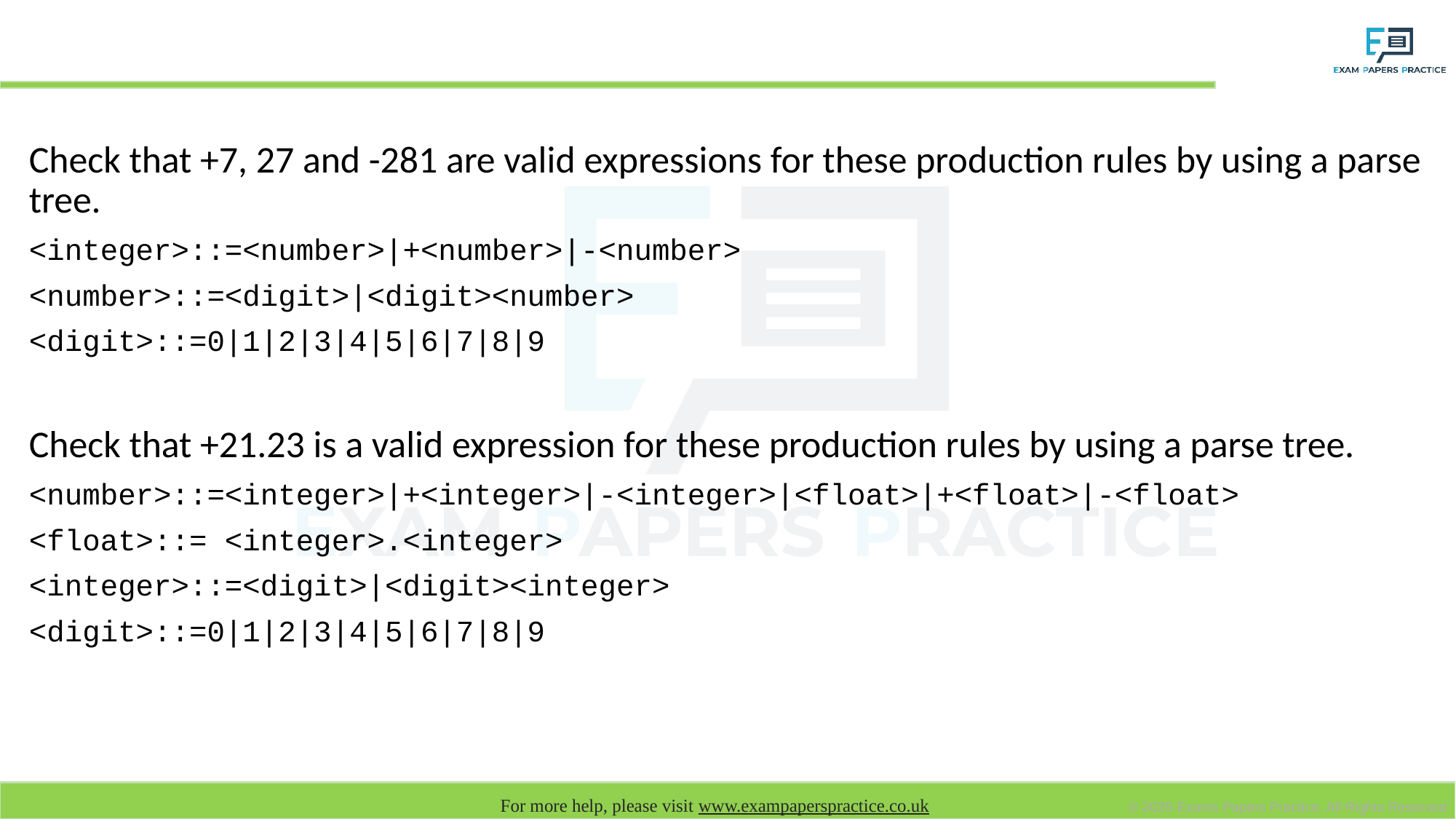

# Exercise – Parse Trees
Check that +7, 27 and -281 are valid expressions for these production rules by using a parse tree.
<integer>::=<number>|+<number>|-<number>
<number>::=<digit>|<digit><number>
<digit>::=0|1|2|3|4|5|6|7|8|9

Check that +21.23 is a valid expression for these production rules by using a parse tree.
<number>::=<integer>|+<integer>|-<integer>|<float>|+<float>|-<float>
<float>::= <integer>.<integer>
<integer>::=<digit>|<digit><integer>
<digit>::=0|1|2|3|4|5|6|7|8|9